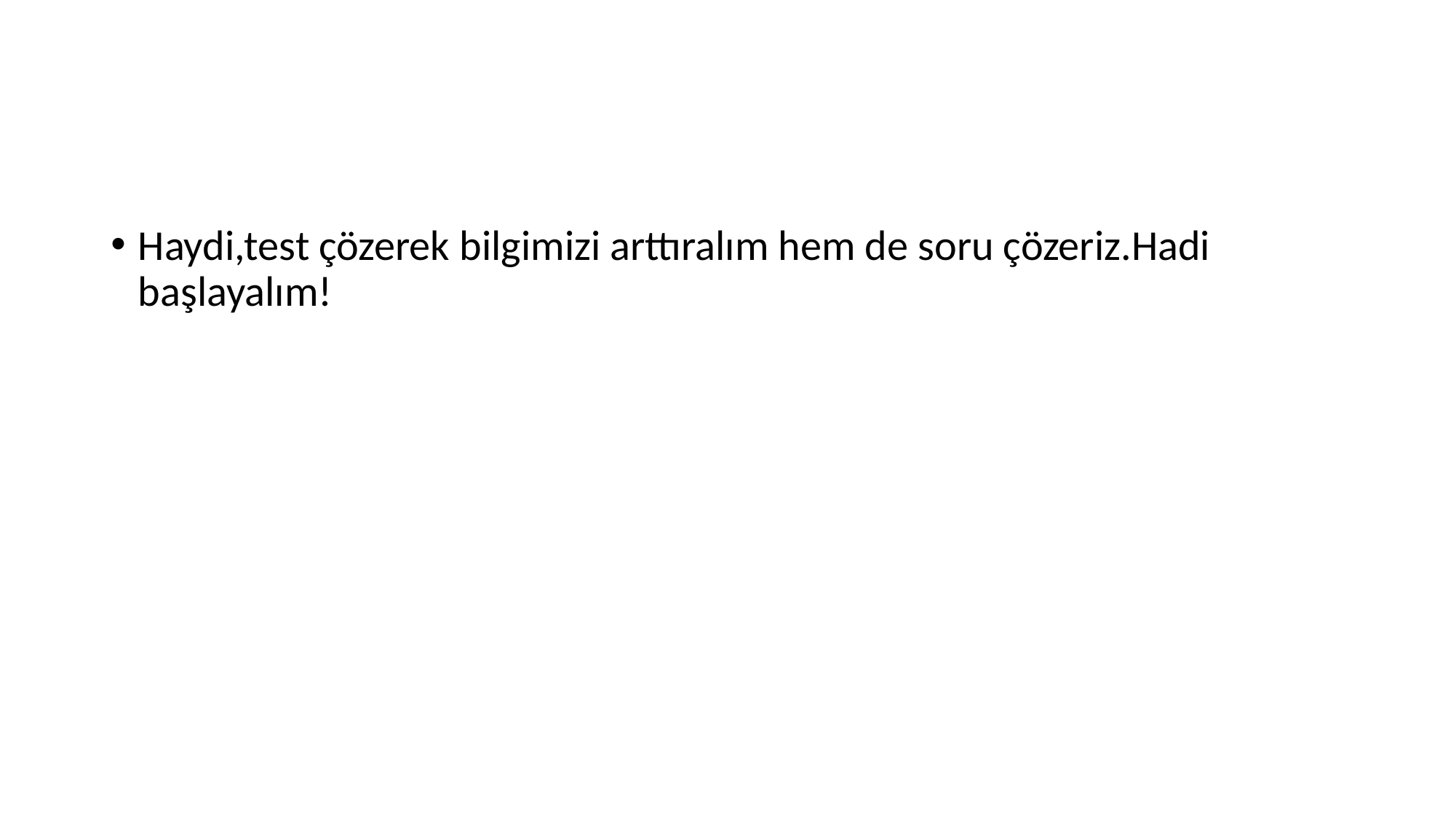

Haydi,test çözerek bilgimizi arttıralım hem de soru çözeriz.Hadi başlayalım!